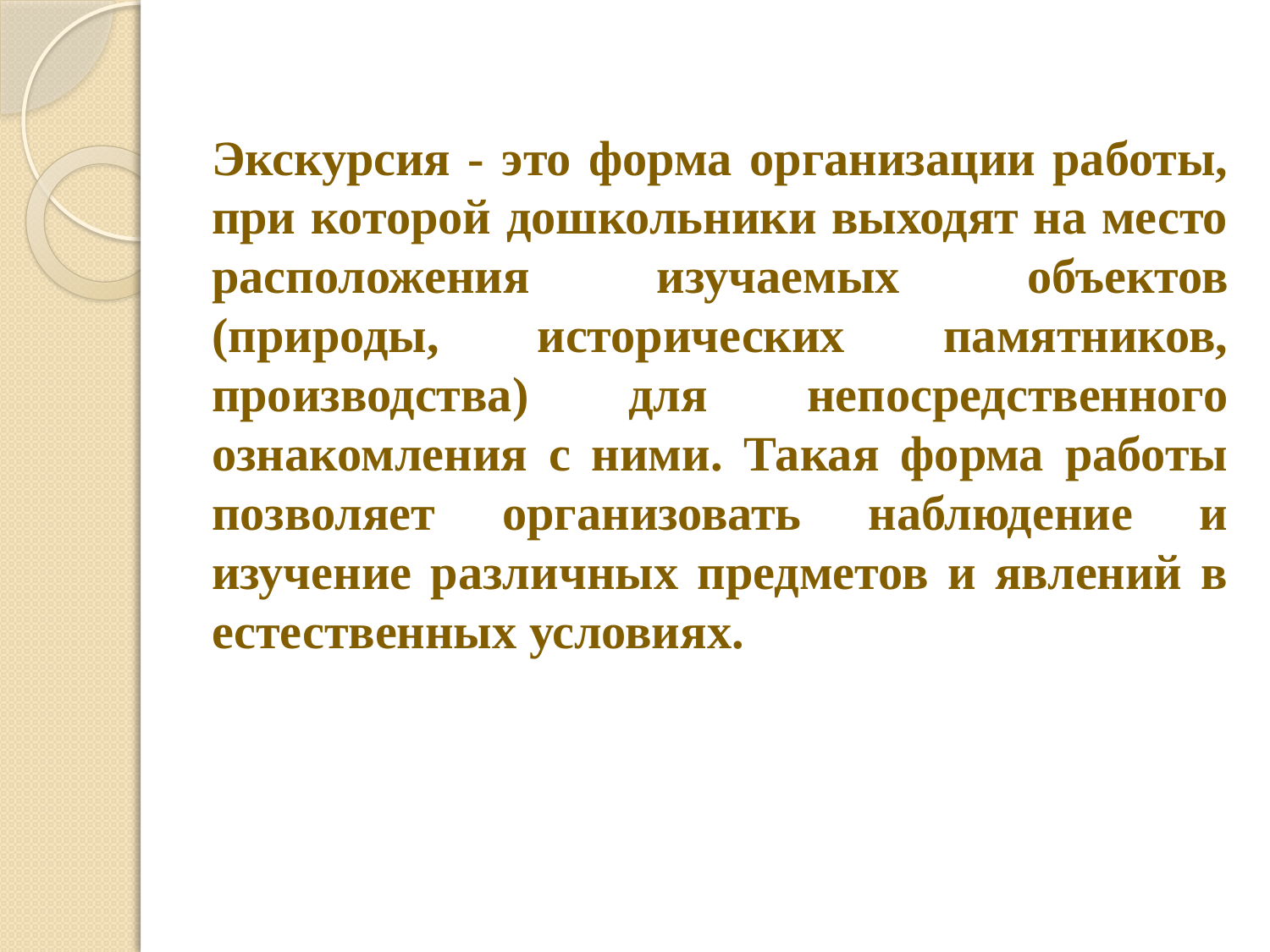

# Экскурсия - это форма организации работы, при которой дошкольники выходят на место расположения изучаемых объектов (природы, исторических памятников, производства) для непосредственного ознакомления с ними. Такая форма работы позволяет организовать наблюдение и изучение различных предметов и явлений в естественных условиях.